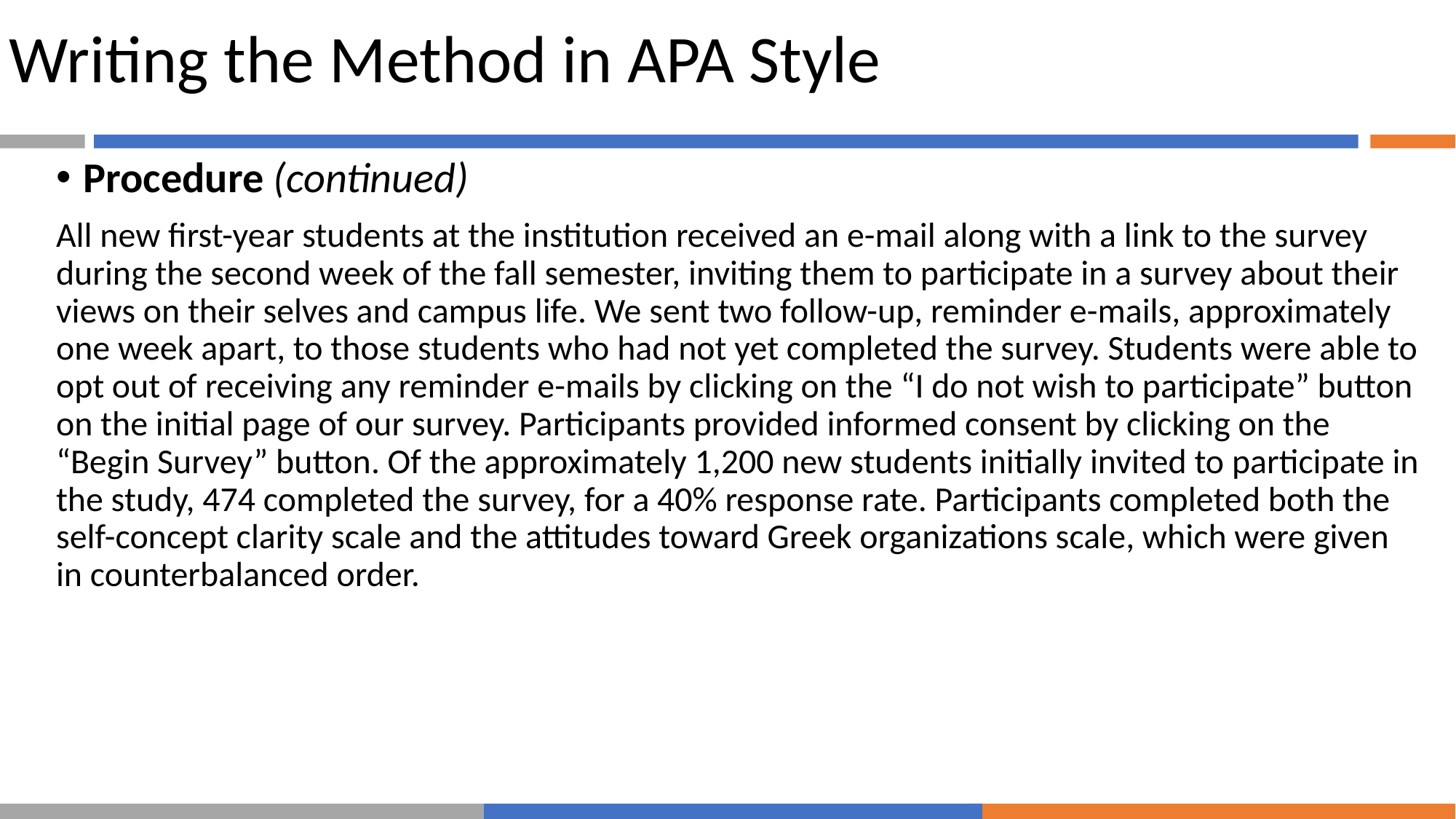

# Writing the Method in APA Style
Procedure (continued)
All new first-year students at the institution received an e-mail along with a link to the survey during the second week of the fall semester, inviting them to participate in a survey about their views on their selves and campus life. We sent two follow-up, reminder e-mails, approximately one week apart, to those students who had not yet completed the survey. Students were able to opt out of receiving any reminder e-mails by clicking on the “I do not wish to participate” button on the initial page of our survey. Participants provided informed consent by clicking on the “Begin Survey” button. Of the approximately 1,200 new students initially invited to participate in the study, 474 completed the survey, for a 40% response rate. Participants completed both the self-concept clarity scale and the attitudes toward Greek organizations scale, which were given in counterbalanced order.